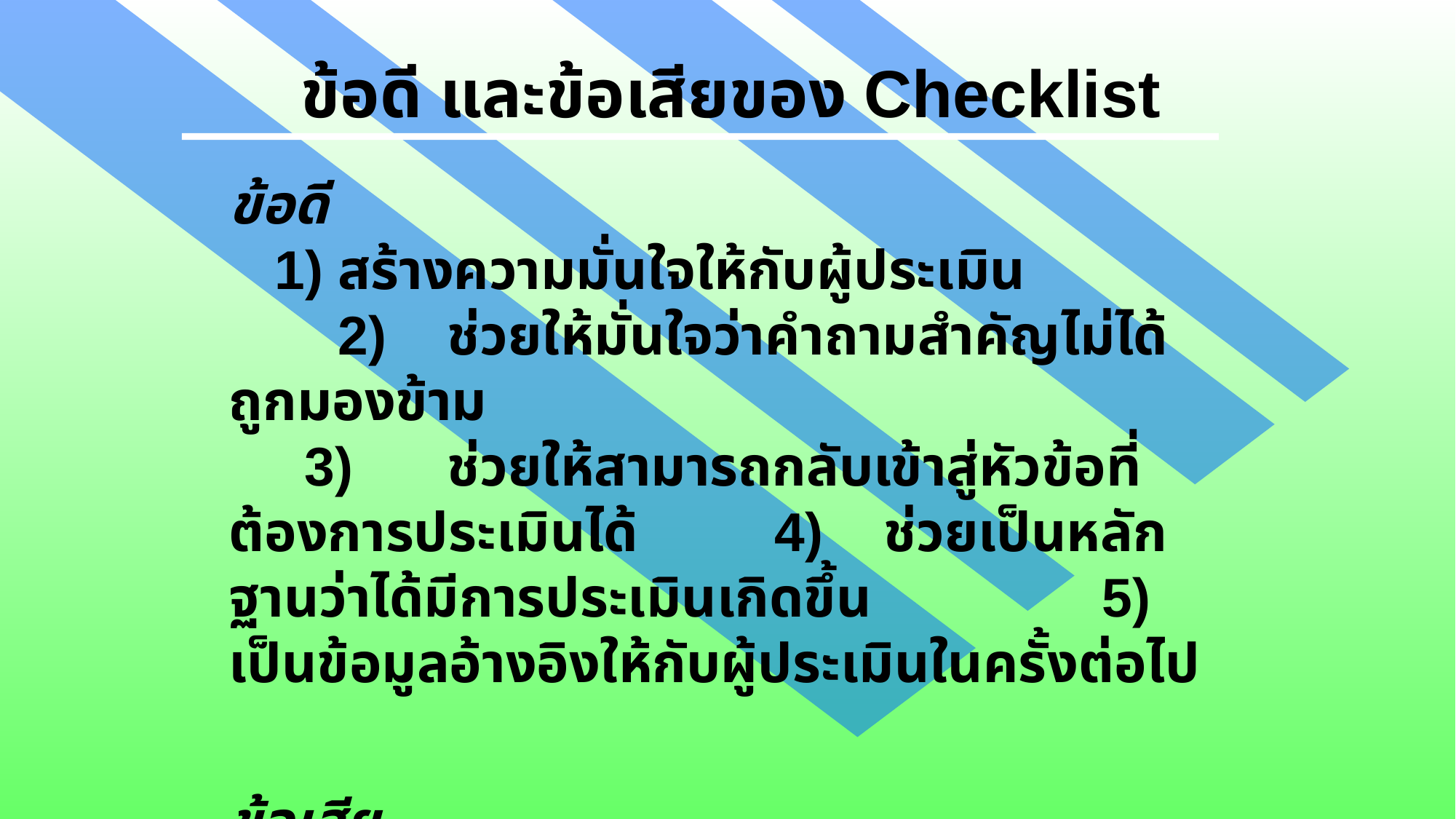

ข้อดี และข้อเสียของ Checklist

ข้อดี										1)	สร้างความมั่นใจให้กับผู้ประเมิน				2)	ช่วยให้มั่นใจว่าคำถามสำคัญไม่ได้ถูกมองข้าม
     3)	ช่วยให้สามารถกลับเข้าสู่หัวข้อที่ต้องการประเมินได้		4)	ช่วยเป็นหลักฐานว่าได้มีการประเมินเกิดขึ้น			5)	เป็นข้อมูลอ้างอิงให้กับผู้ประเมินในครั้งต่อไป
ข้อเสีย										การตรวจประเมินจะไม่น่าสนใจ หากมีการใช้ Checklist ซ้ำกัน